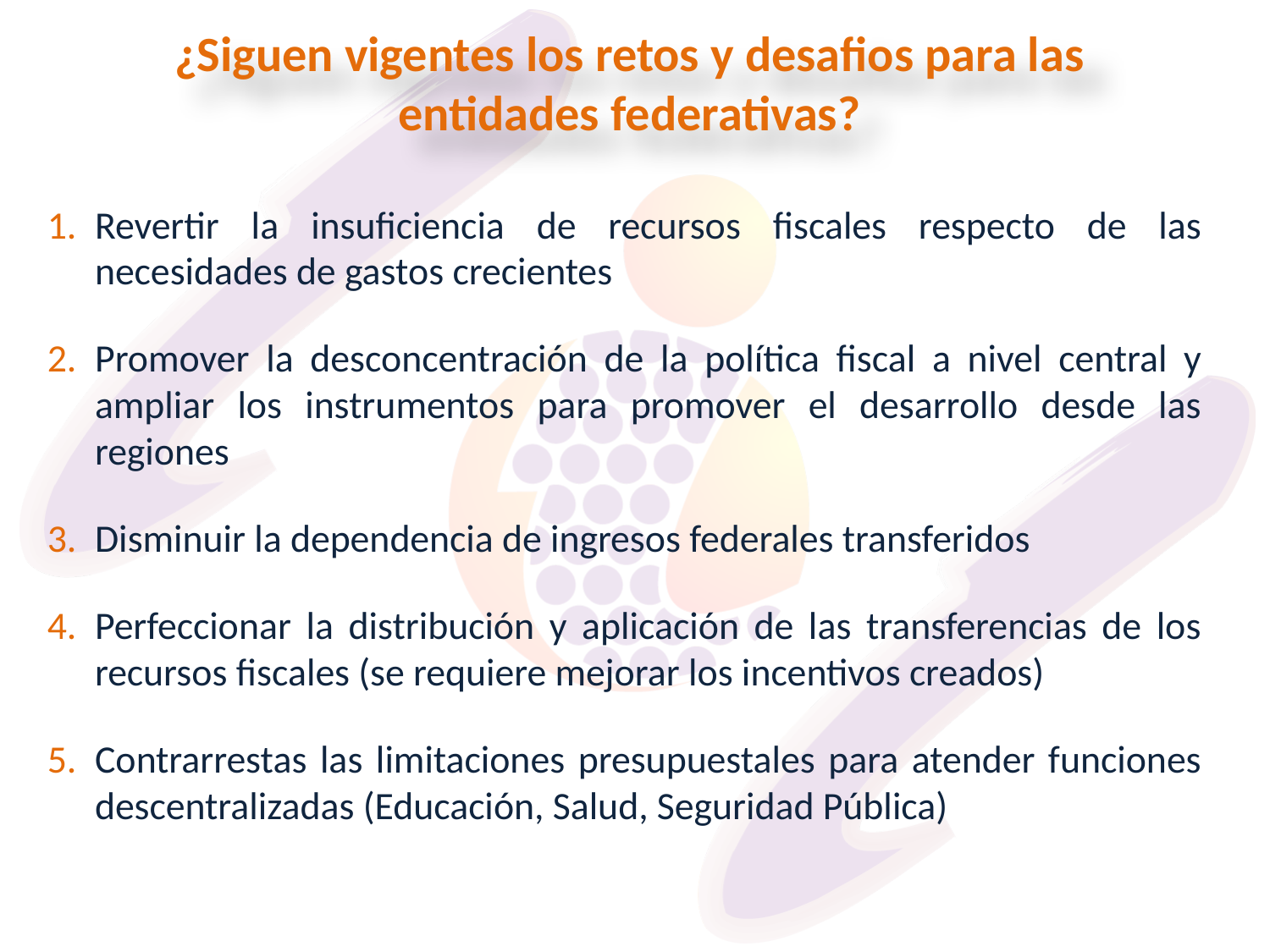

¿Siguen vigentes los retos y desafios para las entidades federativas?
Revertir la insuficiencia de recursos fiscales respecto de las necesidades de gastos crecientes
Promover la desconcentración de la política fiscal a nivel central y ampliar los instrumentos para promover el desarrollo desde las regiones
Disminuir la dependencia de ingresos federales transferidos
Perfeccionar la distribución y aplicación de las transferencias de los recursos fiscales (se requiere mejorar los incentivos creados)
Contrarrestas las limitaciones presupuestales para atender funciones descentralizadas (Educación, Salud, Seguridad Pública)